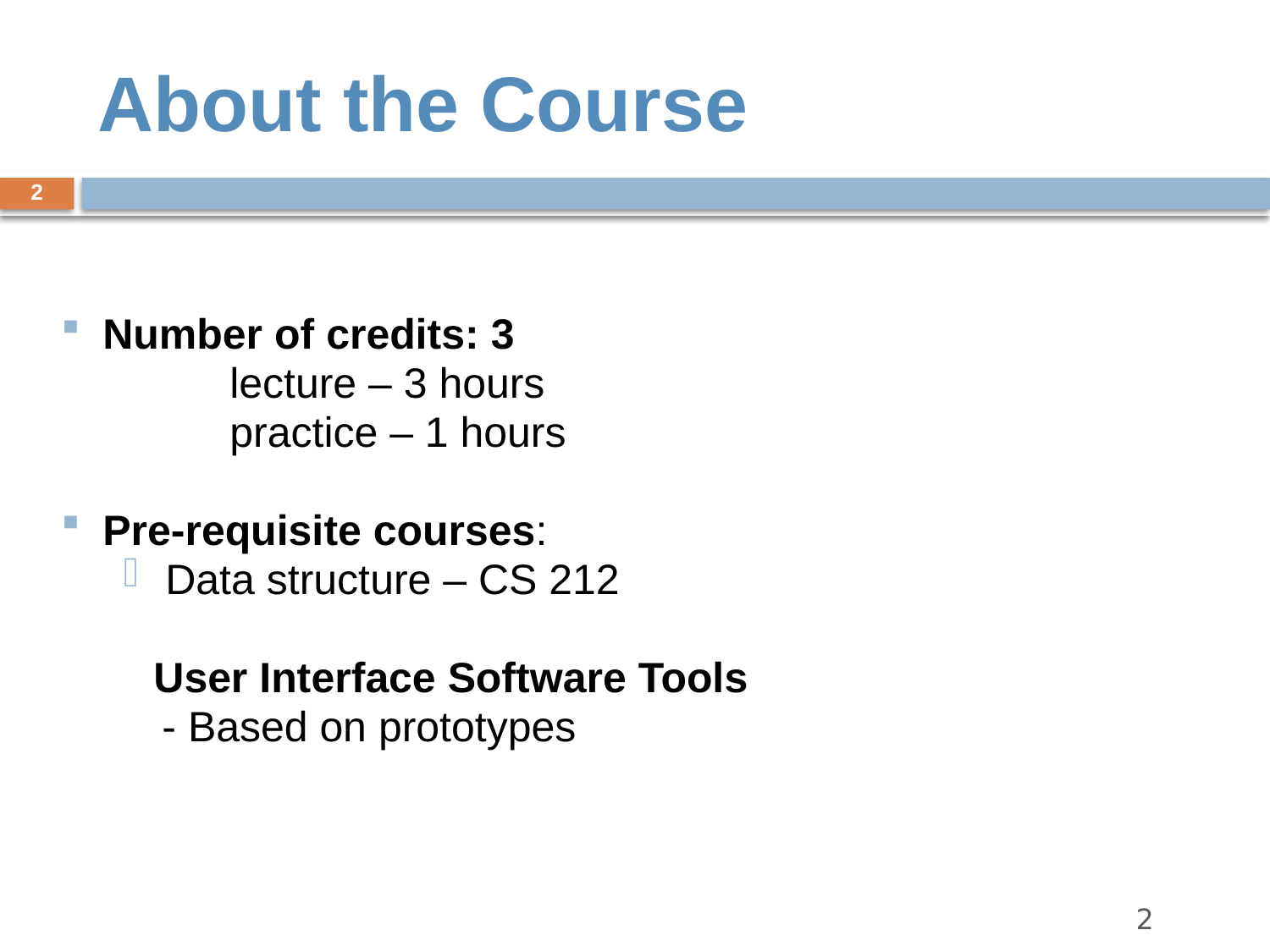

# About the Course
2

 Number of credits: 3
	 lecture – 3 hours
	 practice – 1 hours

 Pre-requisite courses:
 Data structure – CS 212

User Interface Software Tools
      - Based on prototypes